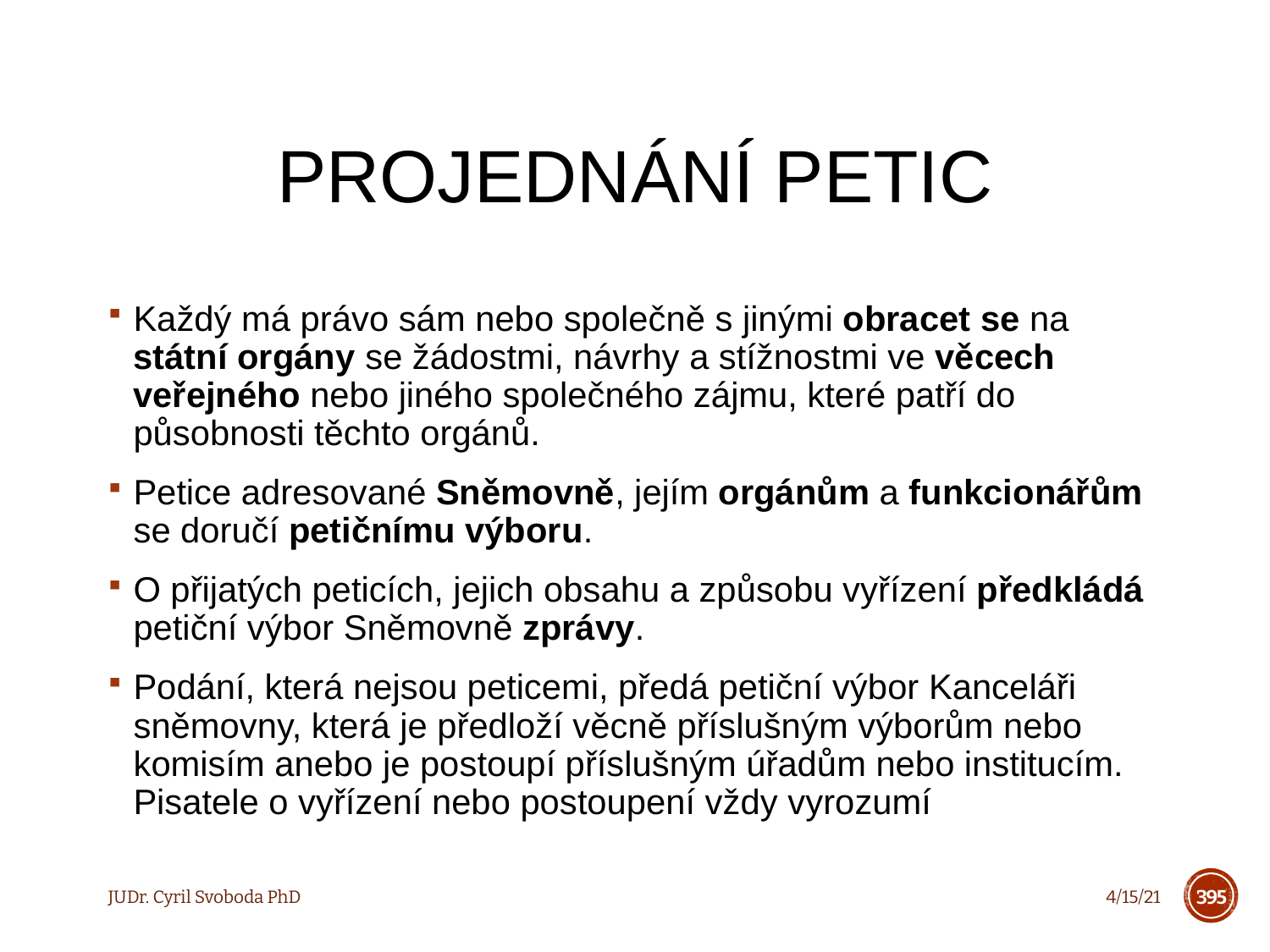

# Projednání petic
Každý má právo sám nebo společně s jinými obracet se na státní orgány se žádostmi, návrhy a stížnostmi ve věcech veřejného nebo jiného společného zájmu, které patří do působnosti těchto orgánů.
Petice adresované Sněmovně, jejím orgánům a funkcionářům se doručí petičnímu výboru.
O přijatých peticích, jejich obsahu a způsobu vyřízení předkládá petiční výbor Sněmovně zprávy.
Podání, která nejsou peticemi, předá petiční výbor Kanceláři sněmovny, která je předloží věcně příslušným výborům nebo komisím anebo je postoupí příslušným úřadům nebo institucím. Pisatele o vyřízení nebo postoupení vždy vyrozumí
JUDr. Cyril Svoboda PhD
4/15/21
395